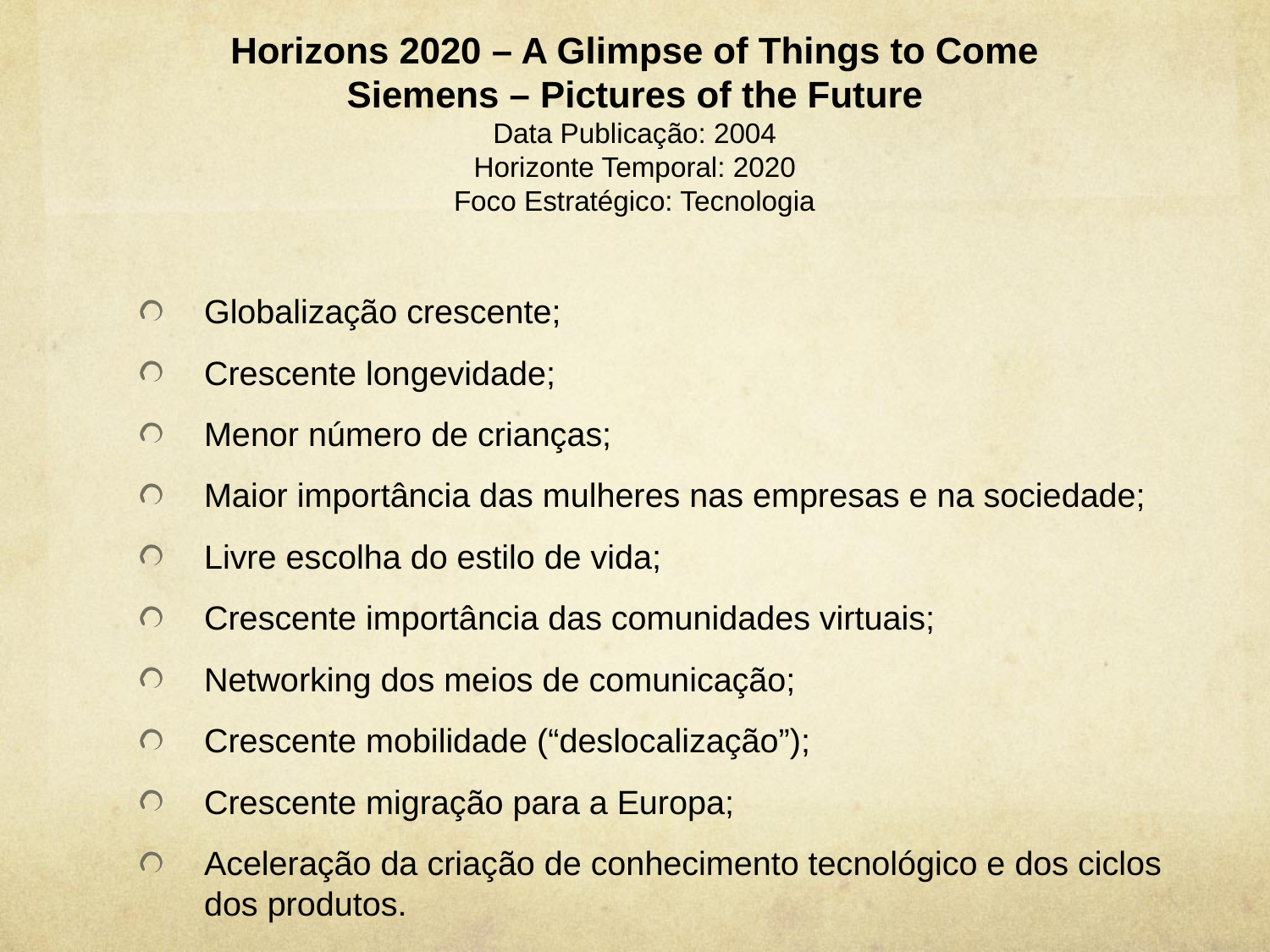

# Horizons 2020 – A Glimpse of Things to Come Siemens – Pictures of the Future Data Publicação: 2004 Horizonte Temporal: 2020 Foco Estratégico: Tecnologia
Globalização crescente;
Crescente longevidade;
Menor número de crianças;
Maior importância das mulheres nas empresas e na sociedade;
Livre escolha do estilo de vida;
Crescente importância das comunidades virtuais;
Networking dos meios de comunicação;
Crescente mobilidade (“deslocalização”);
Crescente migração para a Europa;
Aceleração da criação de conhecimento tecnológico e dos ciclos dos produtos.